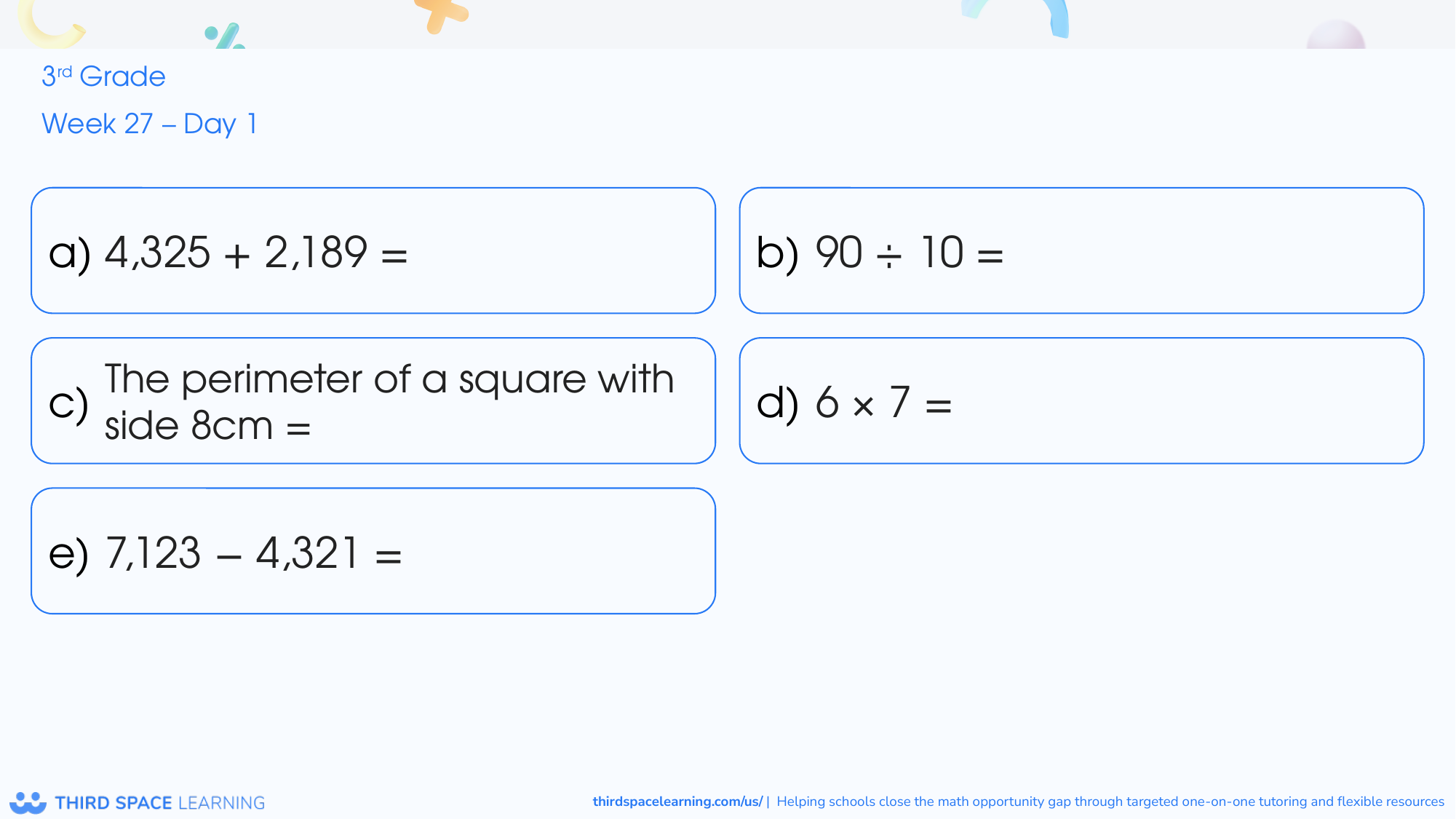

3rd Grade
Week 27 – Day 1
4,325 + 2,189 =
90 ÷ 10 =
The perimeter of a square with side 8cm =
6 × 7 =
7,123 − 4,321 =